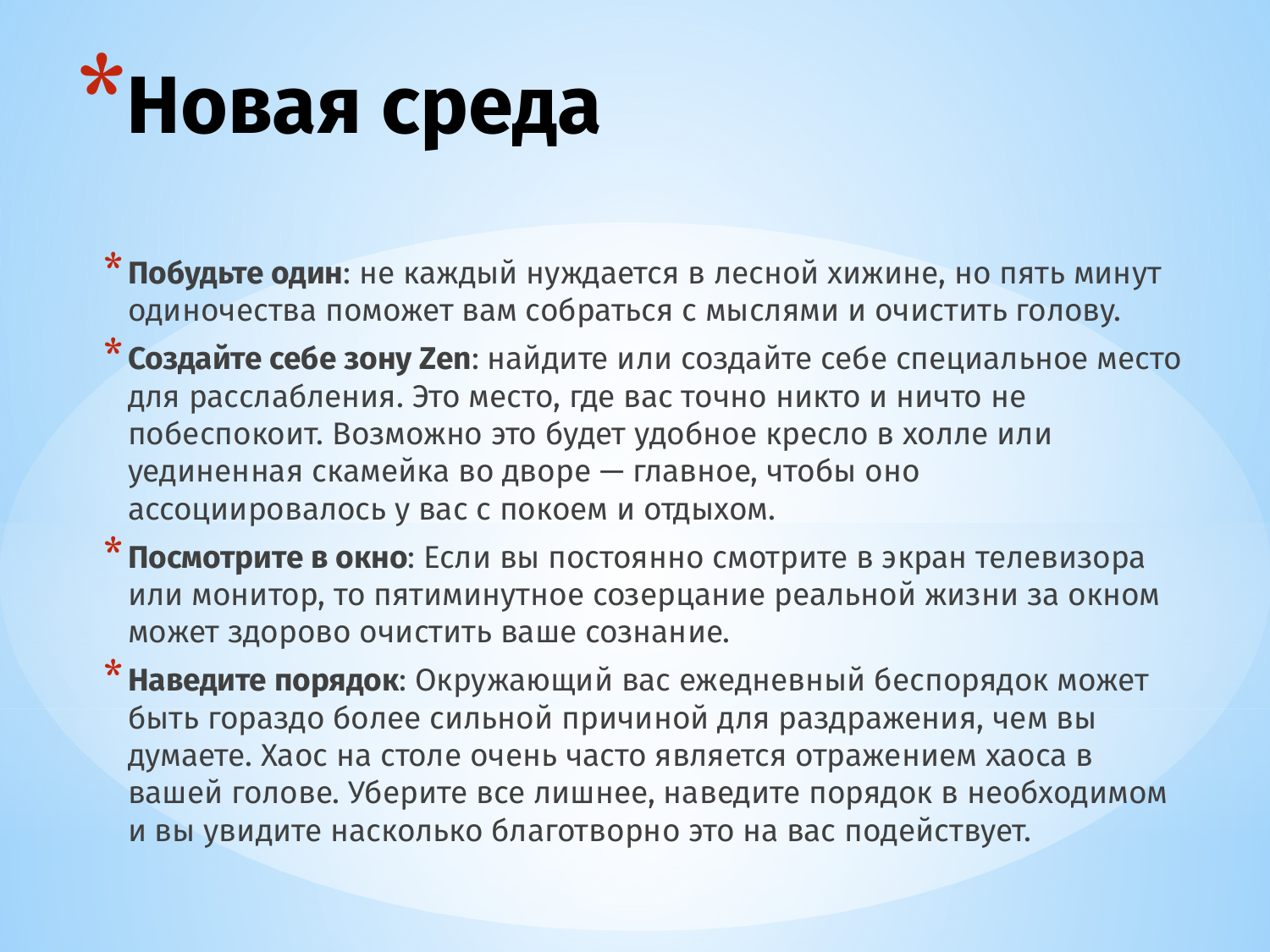

# Новая среда
Побудьте один: не каждый нуждается в лесной хижине, но пять минут одиночества поможет вам собраться с мыслями и очистить голову.
Создайте себе зону Zen: найдите или создайте себе специальное место для расслабления. Это место, где вас точно никто и ничто не побеспокоит. Возможно это будет удобное кресло в холле или уединенная скамейка во дворе — главное, чтобы оно ассоциировалось у вас с покоем и отдыхом.
Посмотрите в окно: Если вы постоянно смотрите в экран телевизора или монитор, то пятиминутное созерцание реальной жизни за окном может здорово очистить ваше сознание.
Наведите порядок: Окружающий вас ежедневный беспорядок может быть гораздо более сильной причиной для раздражения, чем вы думаете. Хаос на столе очень часто является отражением хаоса в вашей голове. Уберите все лишнее, наведите порядок в необходимом и вы увидите насколько благотворно это на вас подействует.